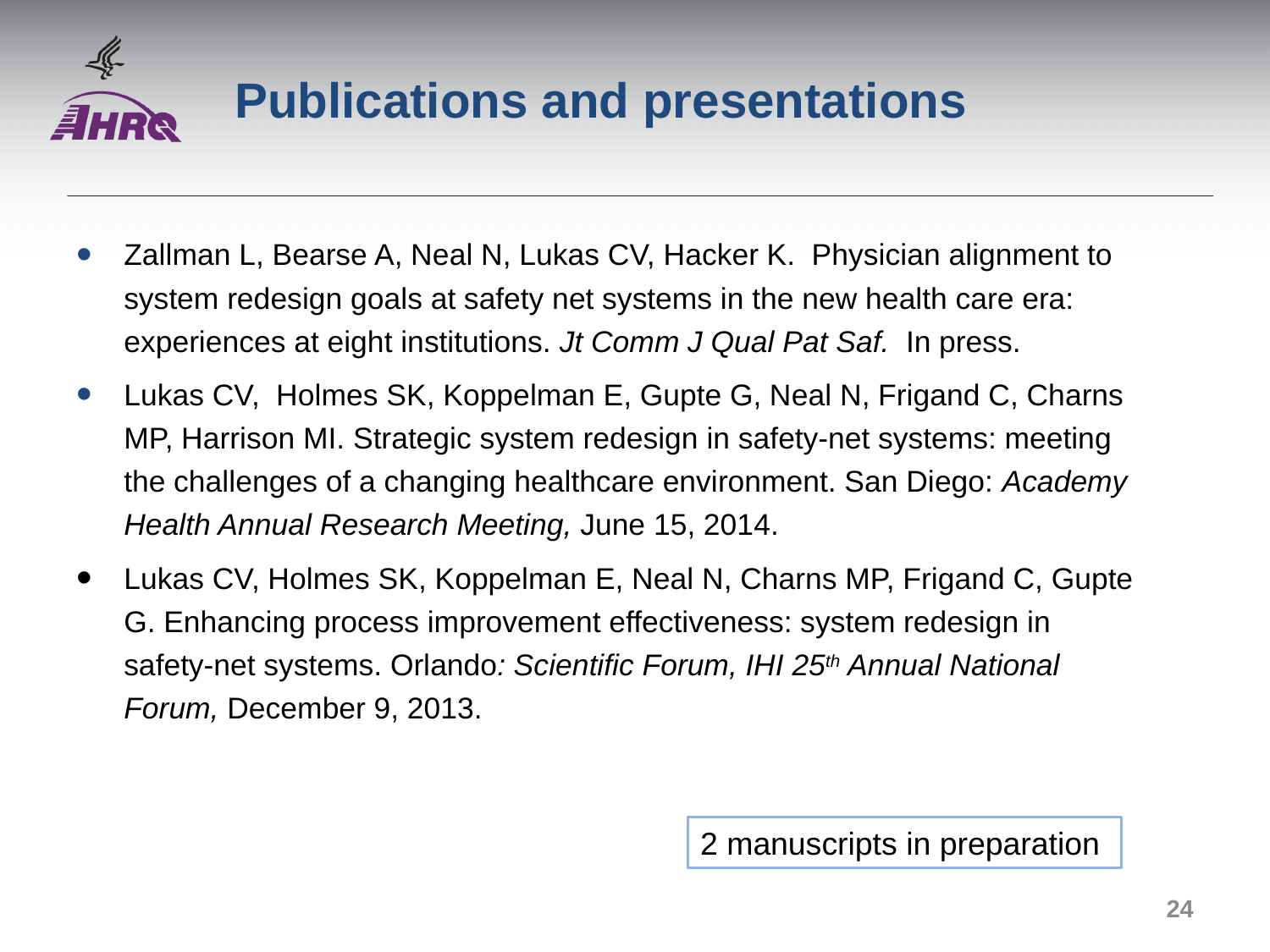

# Publications and presentations
Zallman L, Bearse A, Neal N, Lukas CV, Hacker K.  Physician alignment to system redesign goals at safety net systems in the new health care era: experiences at eight institutions. Jt Comm J Qual Pat Saf.  In press.
Lukas CV,  Holmes SK, Koppelman E, Gupte G, Neal N, Frigand C, Charns MP, Harrison MI. Strategic system redesign in safety-net systems: meeting the challenges of a changing healthcare environment. San Diego: Academy Health Annual Research Meeting, June 15, 2014.
Lukas CV, Holmes SK, Koppelman E, Neal N, Charns MP, Frigand C, Gupte G. Enhancing process improvement effectiveness: system redesign in safety-net systems. Orlando: Scientific Forum, IHI 25th Annual National Forum, December 9, 2013.
2 manuscripts in preparation
24